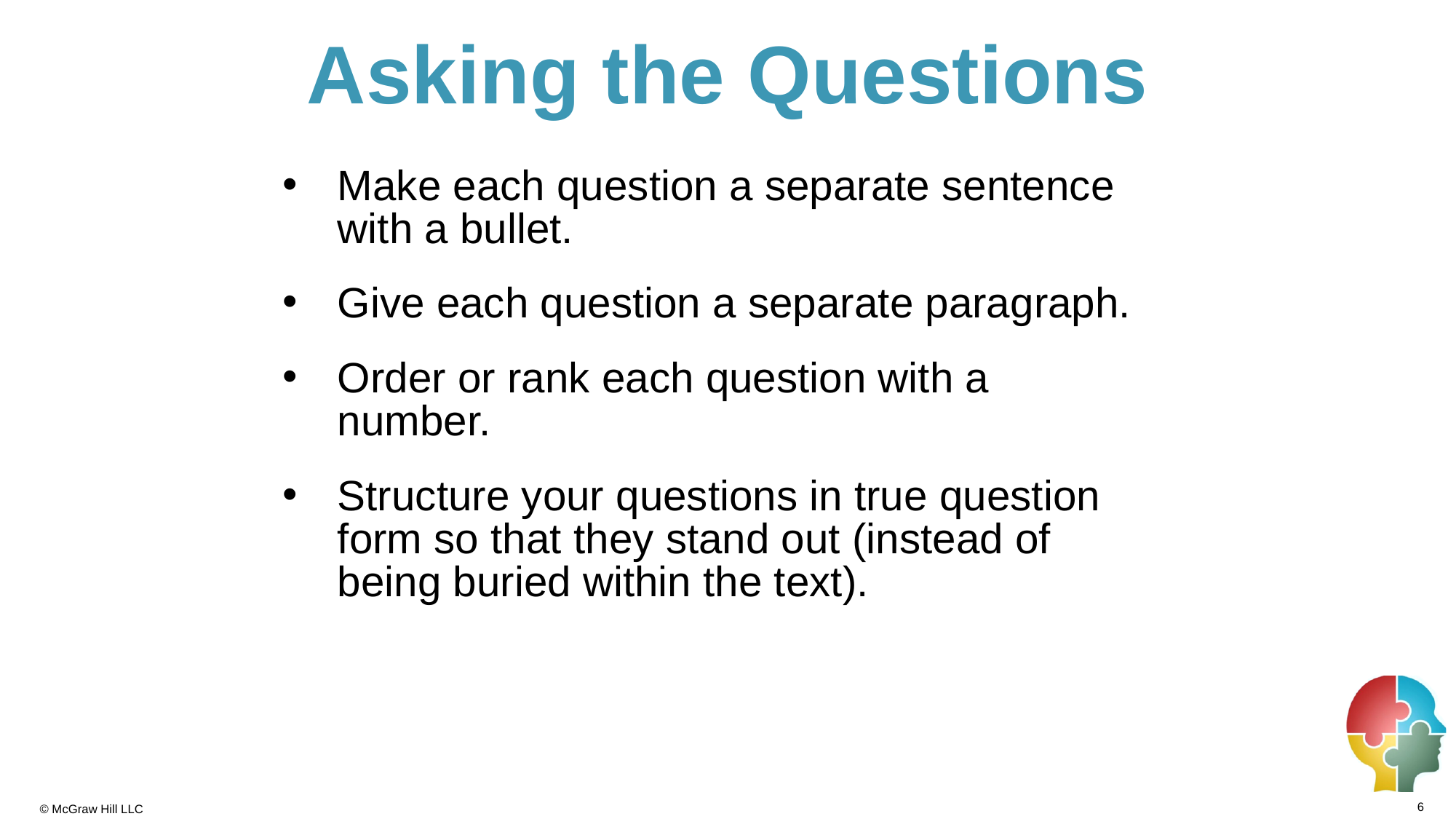

# Asking the Questions
Make each question a separate sentence with a bullet.
Give each question a separate paragraph.
Order or rank each question with a number.
Structure your questions in true question form so that they stand out (instead of being buried within the text).
6